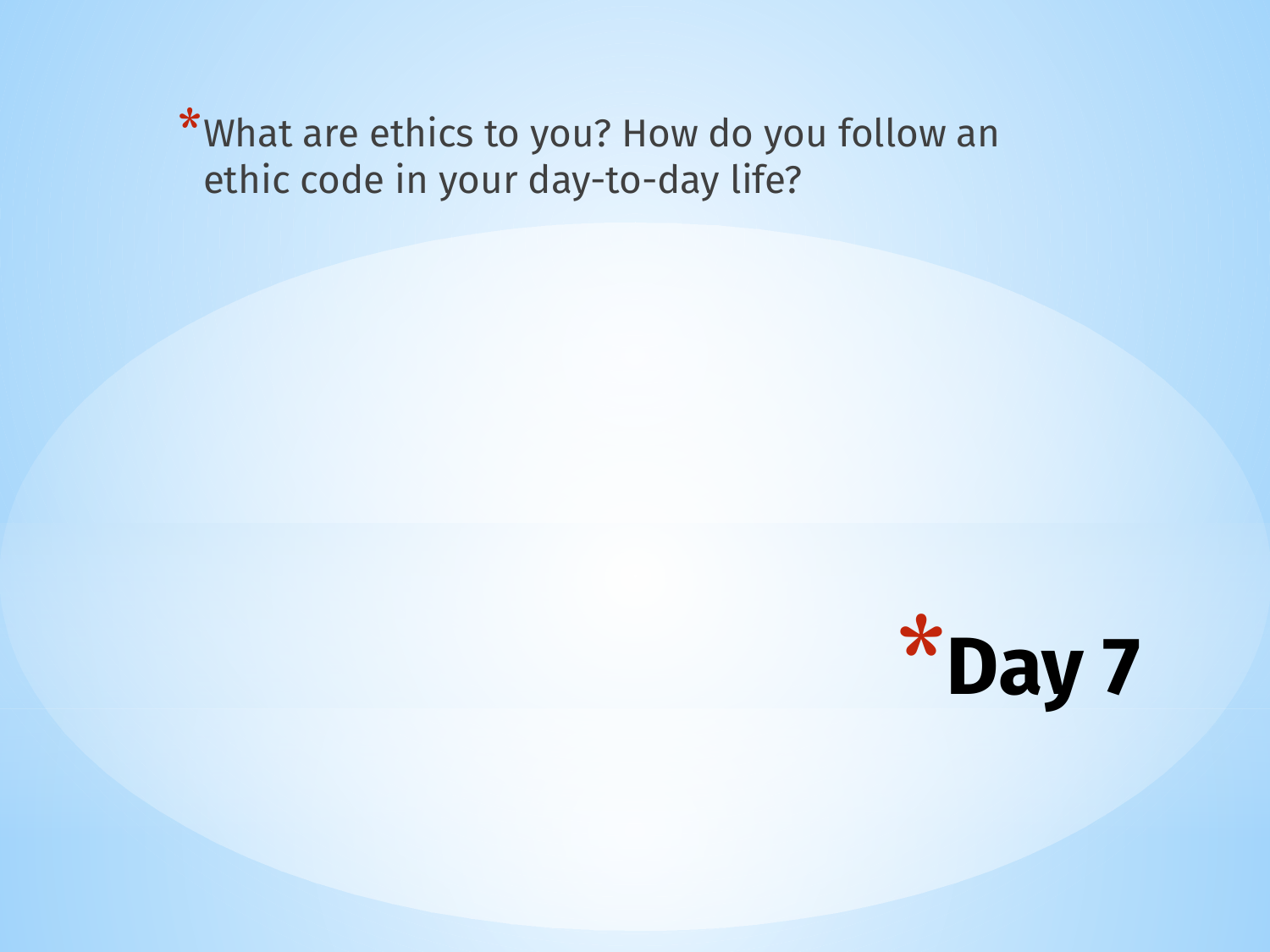

What are ethics to you? How do you follow an ethic code in your day-to-day life?
# Day 7